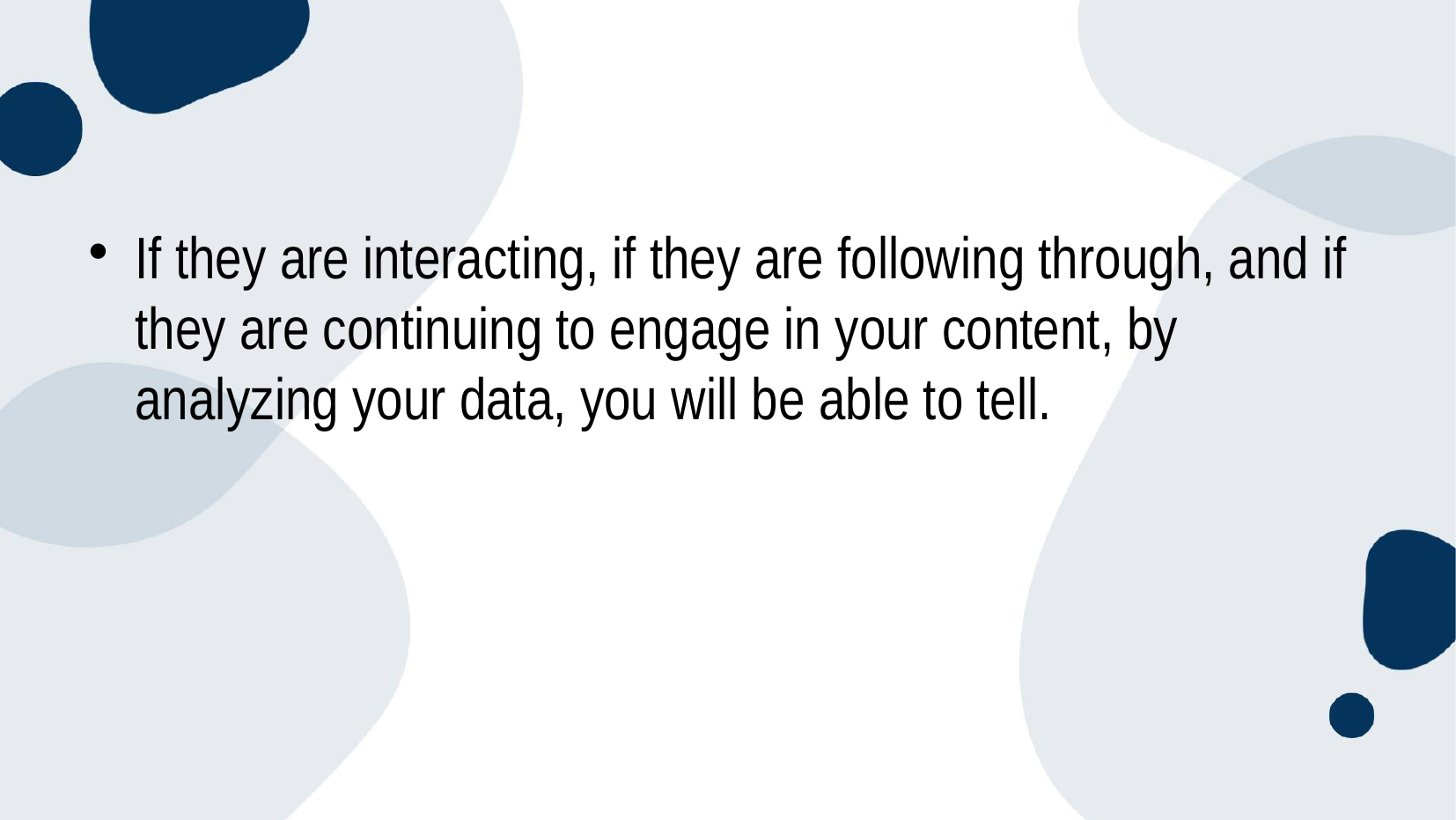

If they are interacting, if they are following through, and if they are continuing to engage in your content, by analyzing your data, you will be able to tell.